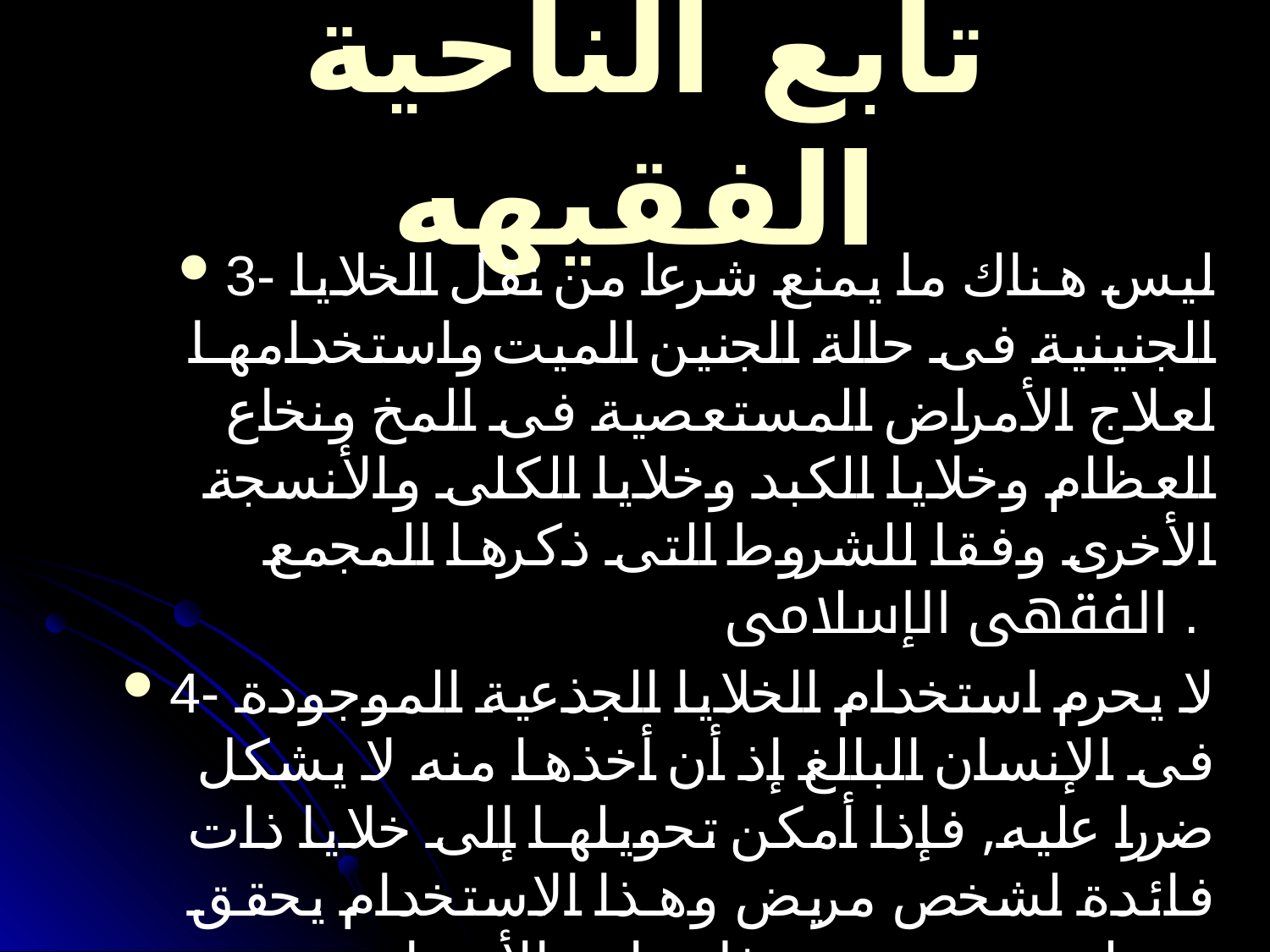

# تابع الناحية الفقيهه
3- ليس هناك ما يمنع شرعا من نقل الخلايا الجنينية فى حالة الجنين الميت واستخدامها لعلاج الأمراض المستعصية فى المخ ونخاع العظام وخلايا الكبد وخلايا الكلى والأنسجة الأخرى وفقا للشروط التى ذكرها المجمع الفقهى الإسلامى .
4- لا يحرم استخدام الخلايا الجذعية الموجودة فى الإنسان البالغ إذ أن أخذها منه لا يشكل ضررا عليه, فإذا أمكن تحويلها إلى خلايا ذات فائدة لشخص مريض وهذا الاستخدام يحقق مصلحة بدون ضرر مثل زراعة الأعضاء.